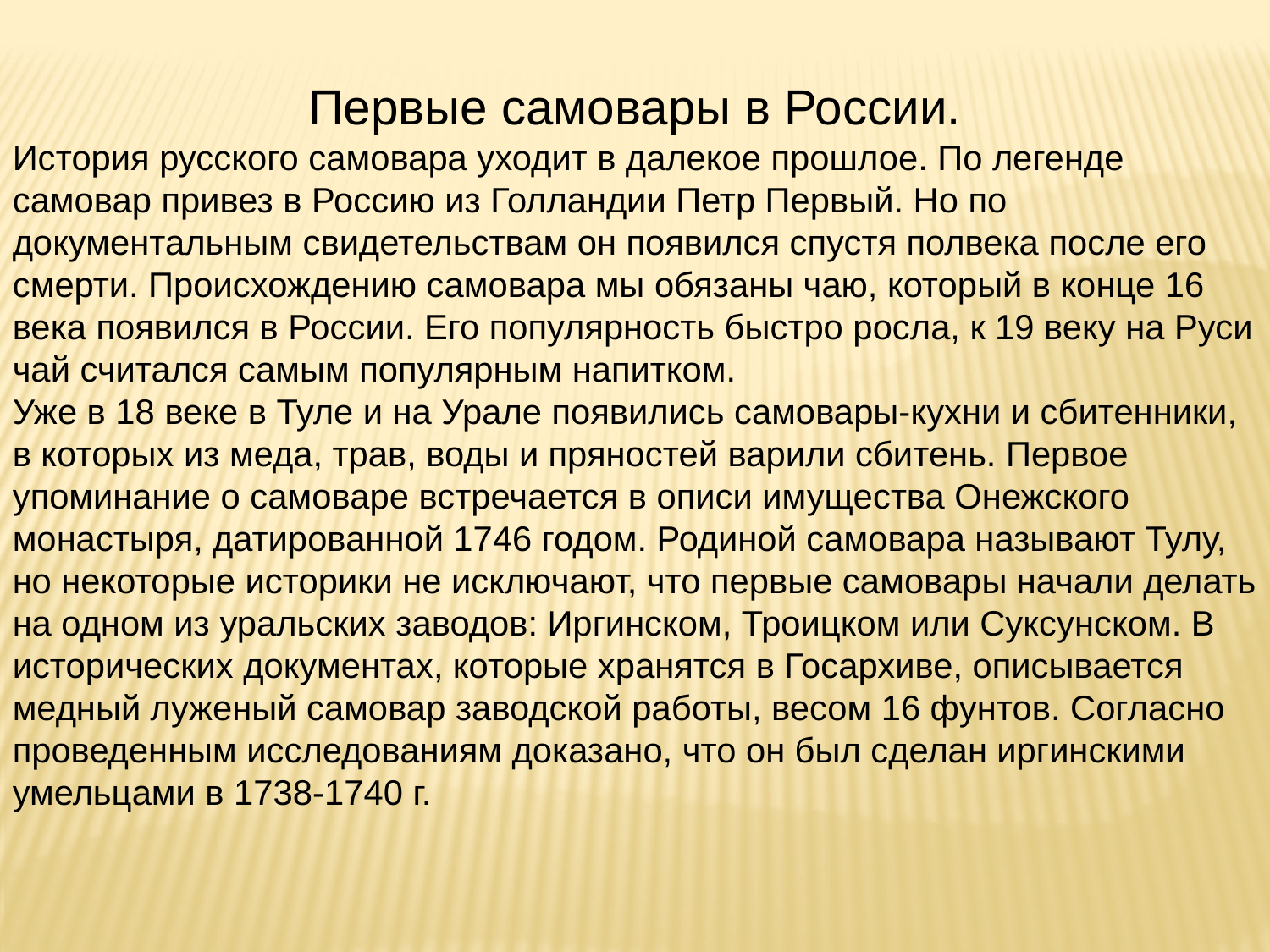

Первые самовары в России.
История русского самовара уходит в далекое прошлое. По легенде самовар привез в Россию из Голландии Петр Первый. Но по документальным свидетельствам он появился спустя полвека после его смерти. Происхождению самовара мы обязаны чаю, который в конце 16 века появился в России. Его популярность быстро росла, к 19 веку на Руси чай считался самым популярным напитком.
Уже в 18 веке в Туле и на Урале появились самовары-кухни и сбитенники, в которых из меда, трав, воды и пряностей варили сбитень. Первое упоминание о самоваре встречается в описи имущества Онежского монастыря, датированной 1746 годом. Родиной самовара называют Тулу, но некоторые историки не исключают, что первые самовары начали делать на одном из уральских заводов: Иргинском, Троицком или Суксунском. В исторических документах, которые хранятся в Госархиве, описывается медный луженый самовар заводской работы, весом 16 фунтов. Согласно проведенным исследованиям доказано, что он был сделан иргинскими умельцами в 1738-1740 г.